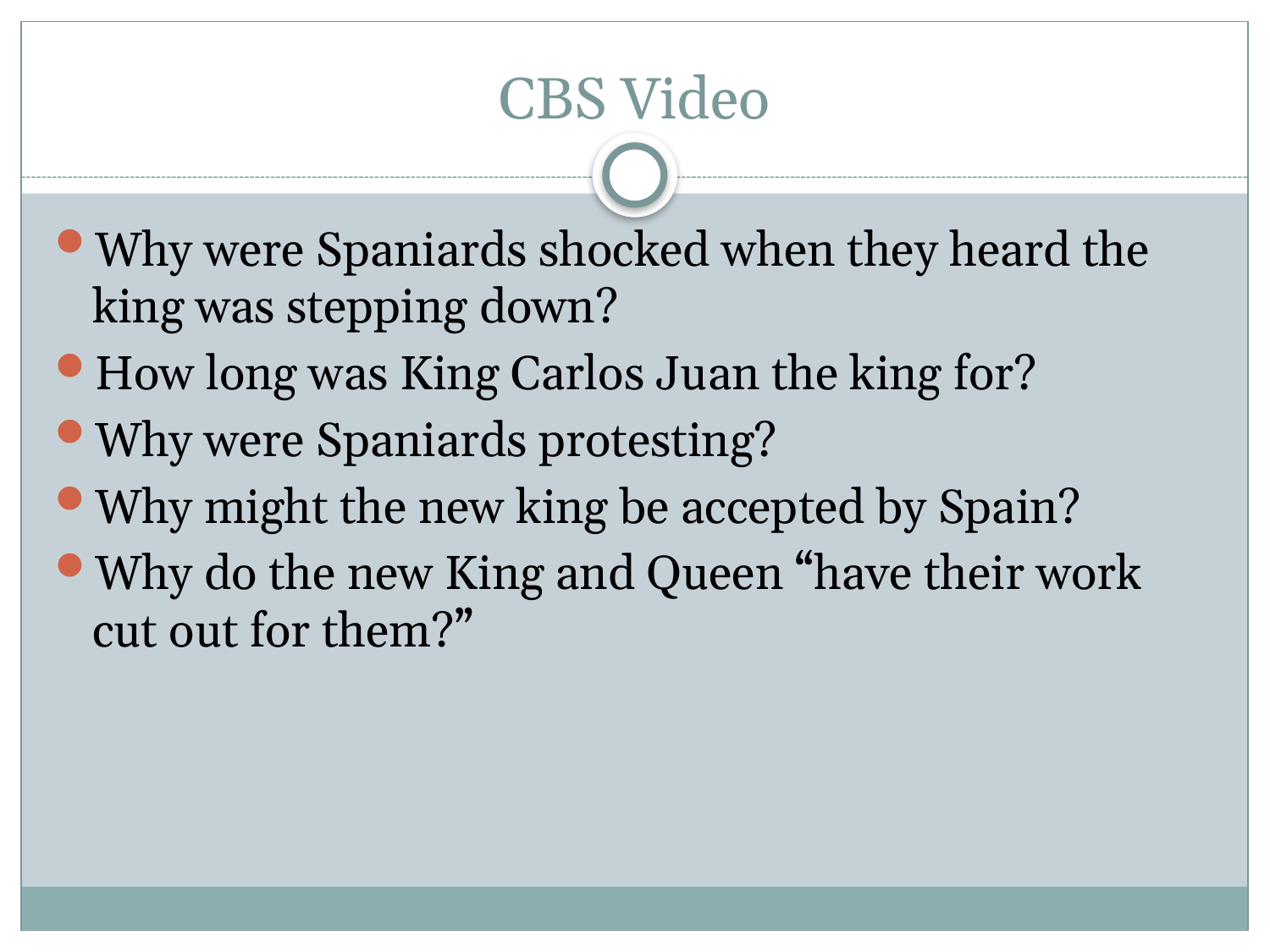

# CBS Video
Why were Spaniards shocked when they heard the king was stepping down?
How long was King Carlos Juan the king for?
Why were Spaniards protesting?
Why might the new king be accepted by Spain?
Why do the new King and Queen “have their work cut out for them?”